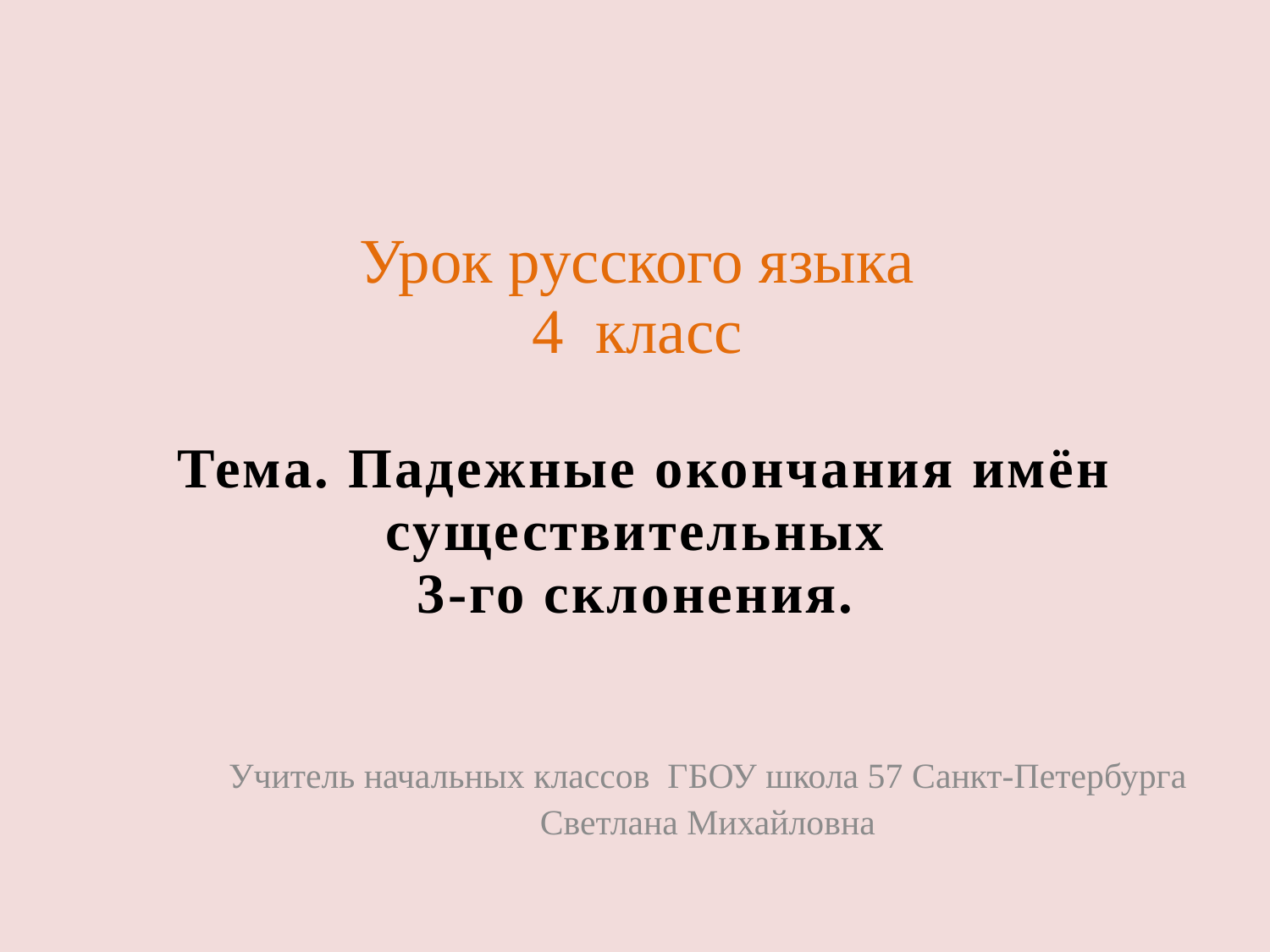

# Урок русского языка 4  класс Тема. Падежные окончания имён существительных 3-го склонения.

Учитель начальных классов  ГБОУ школа 57 Санкт-Петербурга
Светлана Михайловна